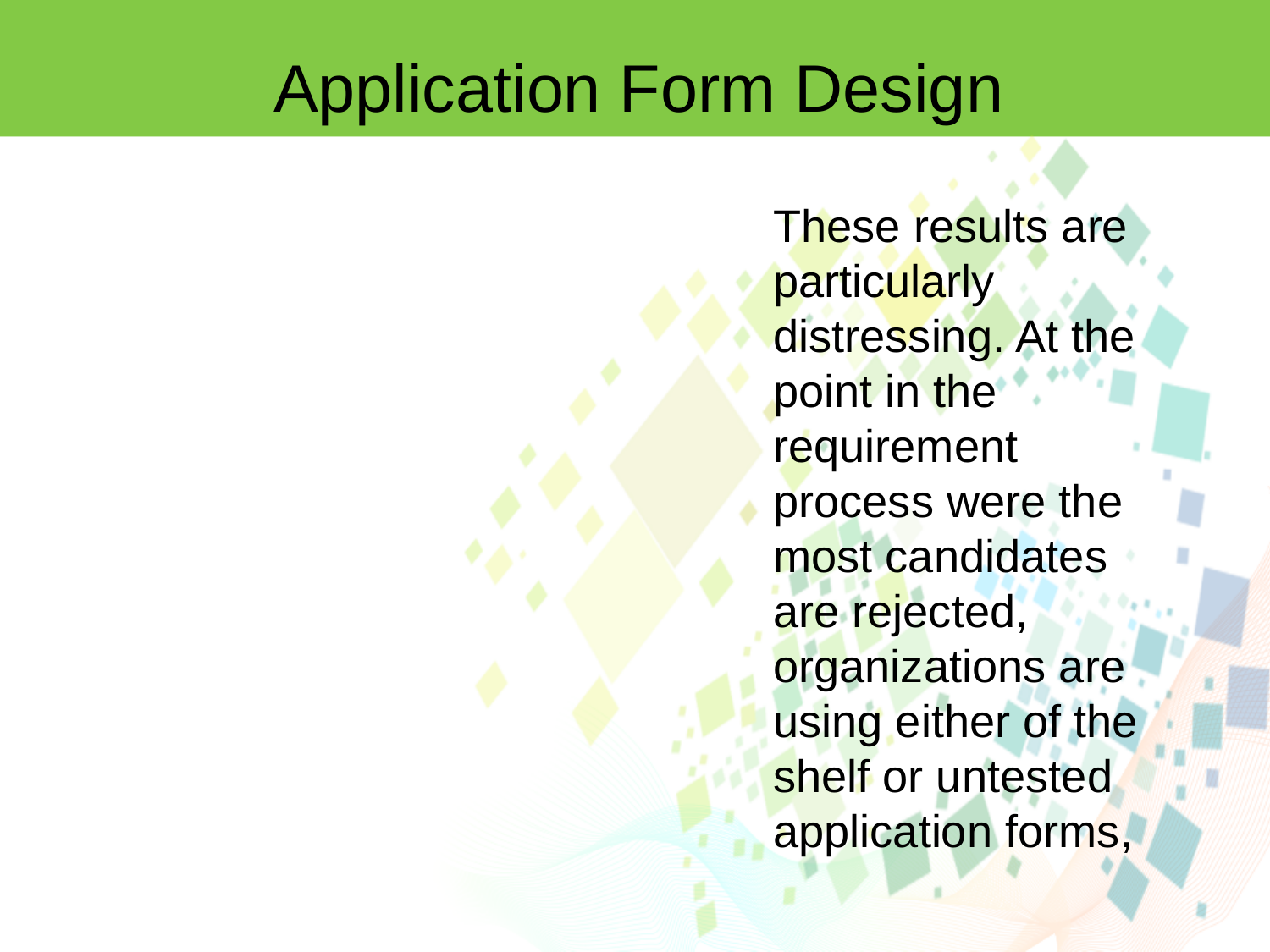

Application Form Design
These results are particularly distressing. At the point in the requirement process were the most candidates are rejected, organizations are using either of the shelf or untested application forms,